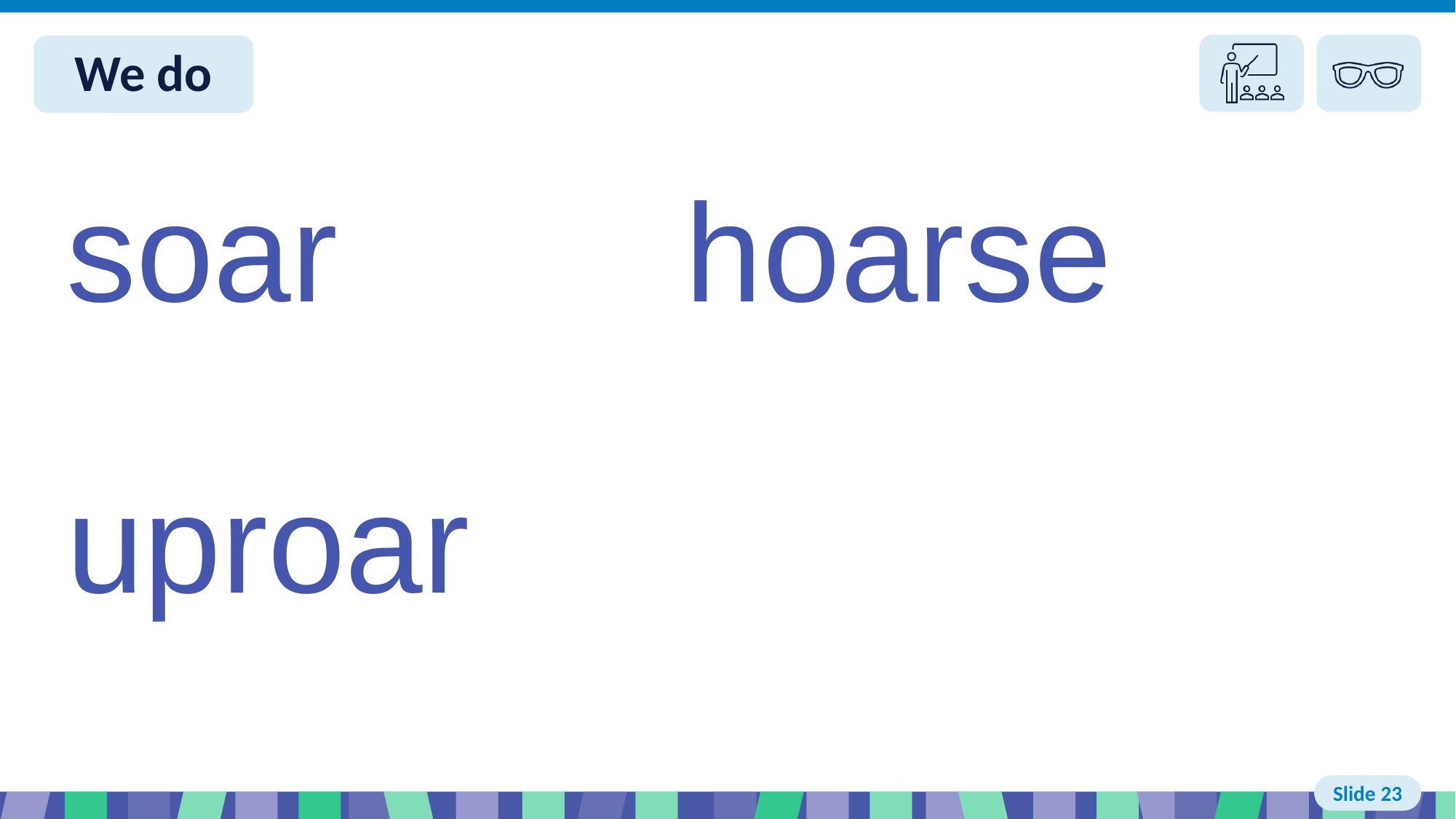

Slide 23 We do
soar         hoarse
uproar